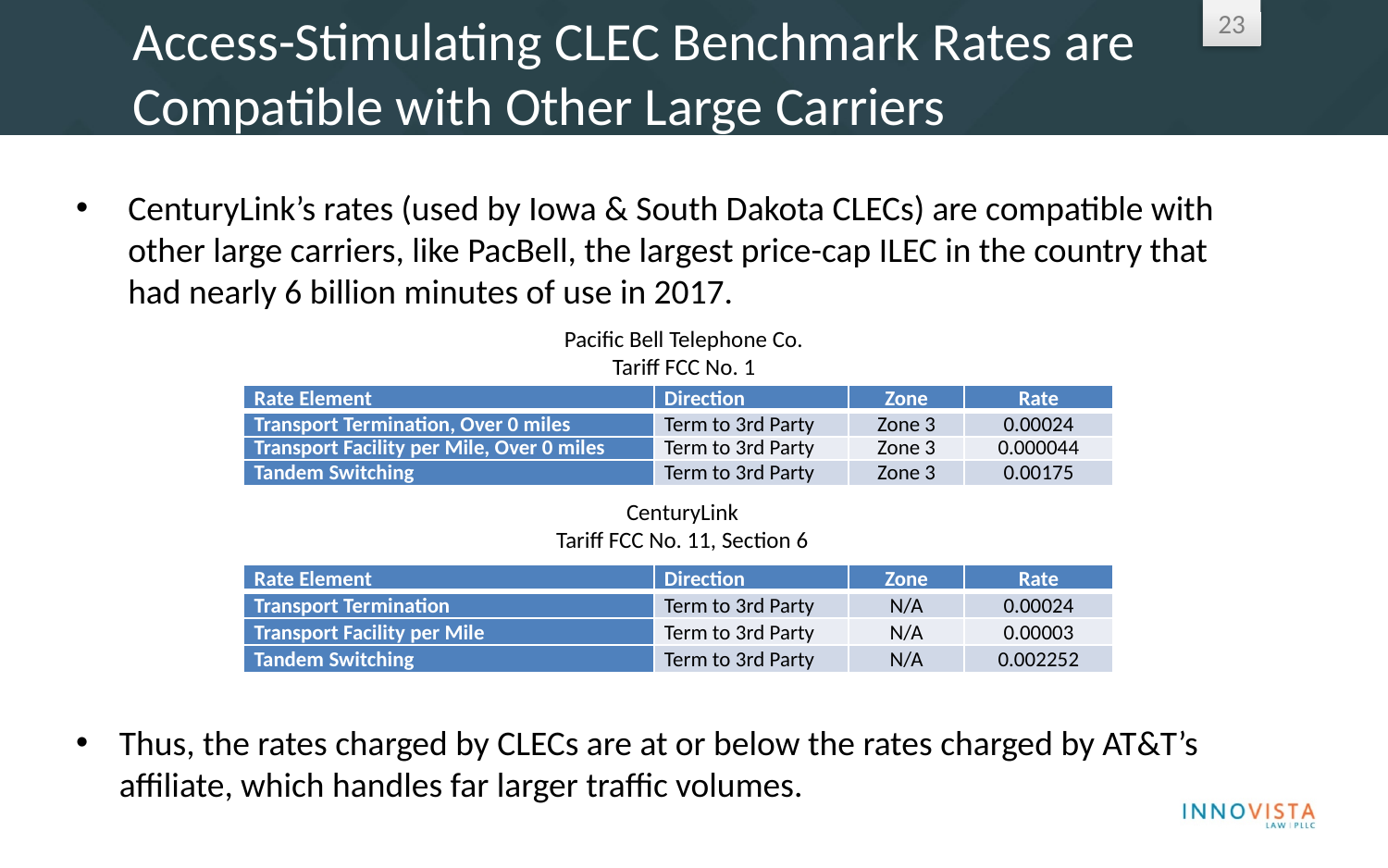

# Access-Stimulating CLEC Benchmark Rates are Compatible with Other Large Carriers
CenturyLink’s rates (used by Iowa & South Dakota CLECs) are compatible with other large carriers, like PacBell, the largest price-cap ILEC in the country that had nearly 6 billion minutes of use in 2017.
Pacific Bell Telephone Co.
Tariff FCC No. 1
| Rate Element | Direction | Zone | Rate |
| --- | --- | --- | --- |
| Transport Termination, Over 0 miles | Term to 3rd Party | Zone 3 | 0.00024 |
| Transport Facility per Mile, Over 0 miles | Term to 3rd Party | Zone 3 | 0.000044 |
| Tandem Switching | Term to 3rd Party | Zone 3 | 0.00175 |
CenturyLink
Tariff FCC No. 11, Section 6
| Rate Element | Direction | Zone | Rate |
| --- | --- | --- | --- |
| Transport Termination | Term to 3rd Party | N/A | 0.00024 |
| Transport Facility per Mile | Term to 3rd Party | N/A | 0.00003 |
| Tandem Switching | Term to 3rd Party | N/A | 0.002252 |
Thus, the rates charged by CLECs are at or below the rates charged by AT&T’s affiliate, which handles far larger traffic volumes.